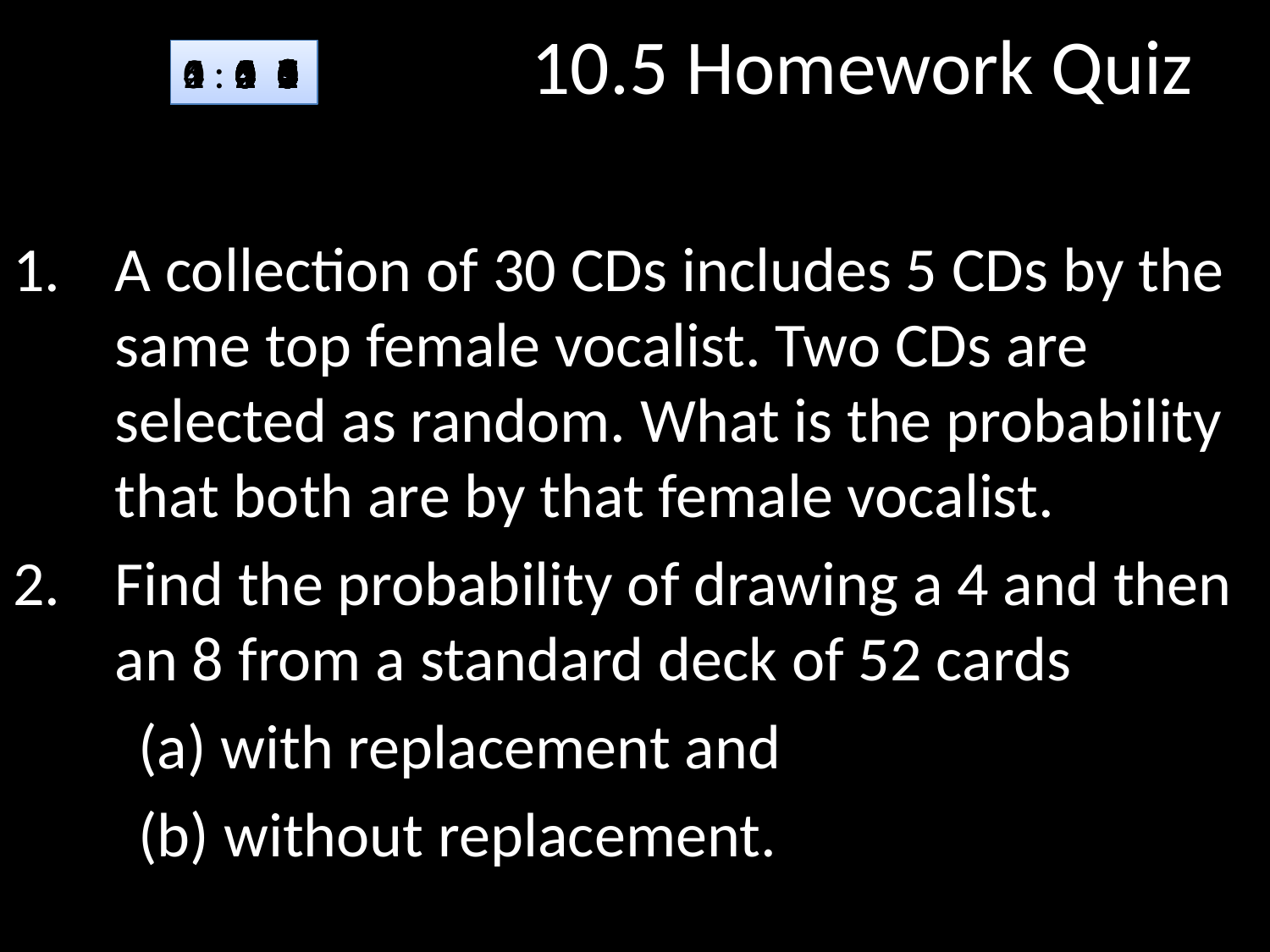

# 10.5 Homework Quiz

4
5
3
2
1
0
:
1
2
3
4
5
0
1
2
3
4
5
0
1
2
3
4
5
0
1
2
3
4
5
0
1
2
3
4
5
0
1
2
3
4
5
6
7
8
0
9
1
2
3
4
5
6
7
8
0
9
1
2
3
4
5
6
7
8
0
9
1
2
3
4
5
6
7
8
0
9
1
2
3
4
5
6
7
8
0
9
A collection of 30 CDs includes 5 CDs by the same top female vocalist. Two CDs are selected as random. What is the probability that both are by that female vocalist.
Find the probability of drawing a 4 and then an 8 from a standard deck of 52 cards
	(a) with replacement and
	(b) without replacement.